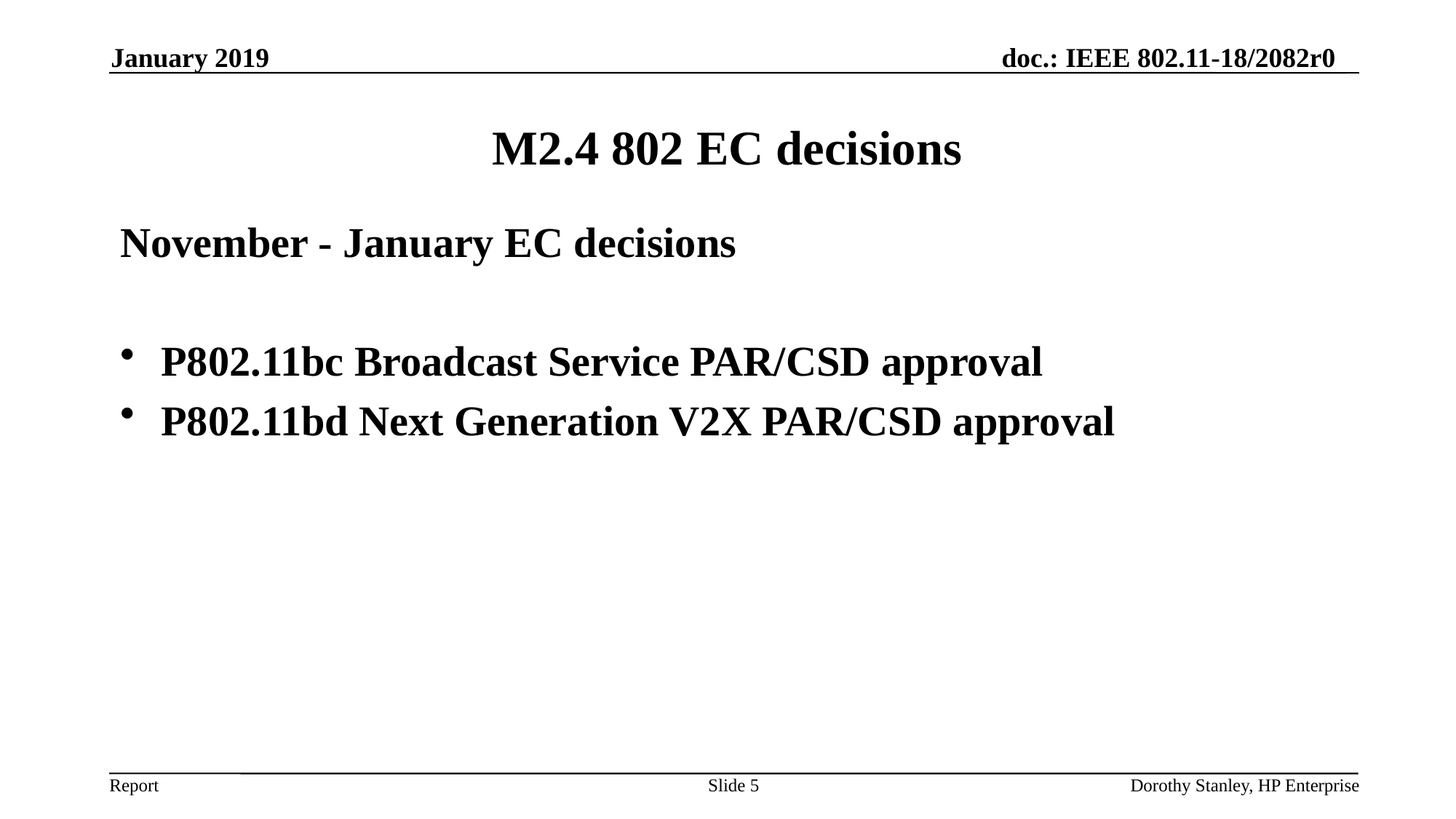

January 2019
# M2.4 802 EC decisions
November - January EC decisions

P802.11bc Broadcast Service PAR/CSD approval
P802.11bd Next Generation V2X PAR/CSD approval

Slide 5
Dorothy Stanley, HP Enterprise